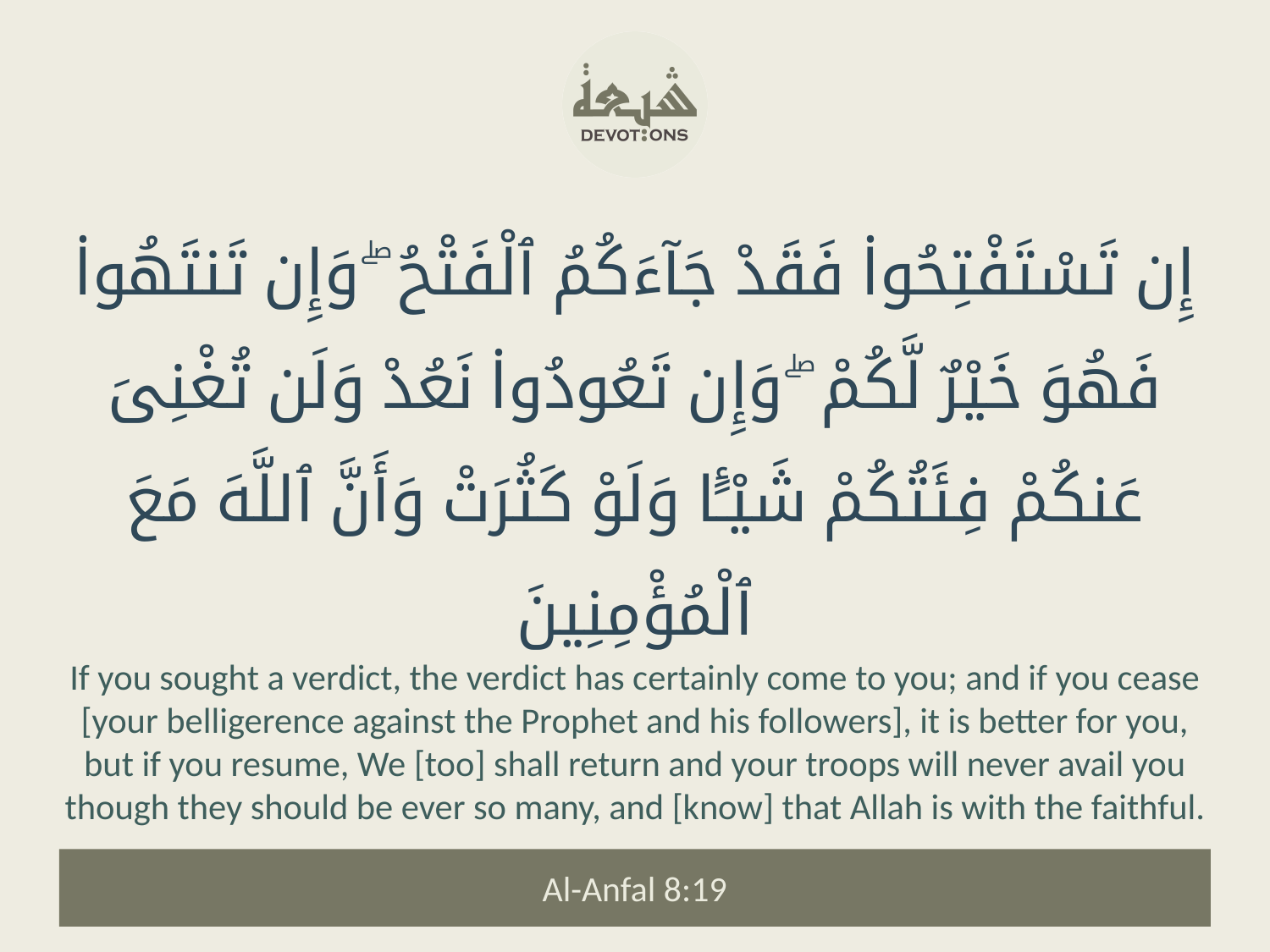

إِن تَسْتَفْتِحُوا۟ فَقَدْ جَآءَكُمُ ٱلْفَتْحُ ۖ وَإِن تَنتَهُوا۟ فَهُوَ خَيْرٌ لَّكُمْ ۖ وَإِن تَعُودُوا۟ نَعُدْ وَلَن تُغْنِىَ عَنكُمْ فِئَتُكُمْ شَيْـًٔا وَلَوْ كَثُرَتْ وَأَنَّ ٱللَّهَ مَعَ ٱلْمُؤْمِنِينَ
If you sought a verdict, the verdict has certainly come to you; and if you cease [your belligerence against the Prophet and his followers], it is better for you, but if you resume, We [too] shall return and your troops will never avail you though they should be ever so many, and [know] that Allah is with the faithful.
Al-Anfal 8:19